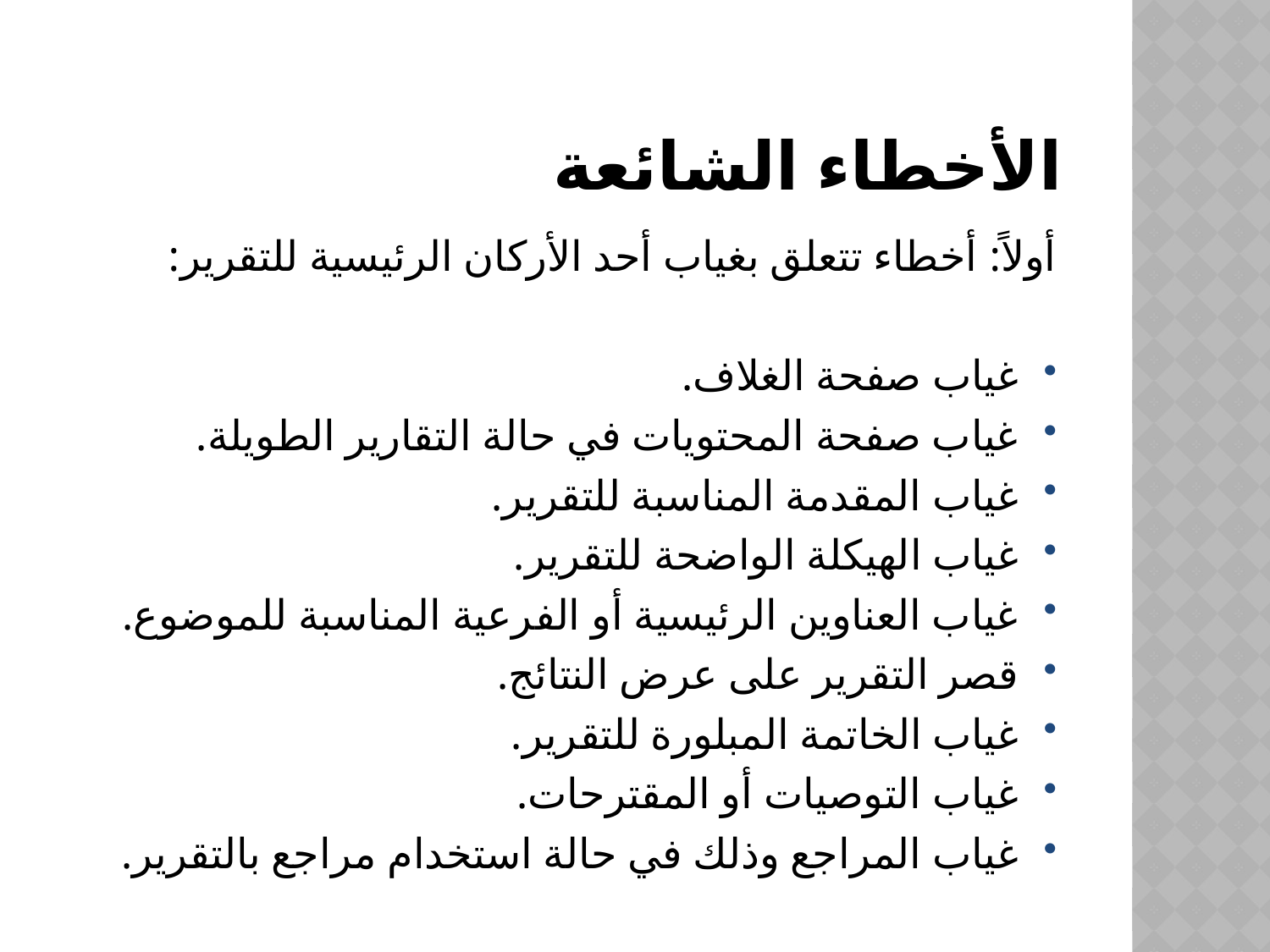

# الأخطاء الشائعة
أولاً: أخطاء تتعلق بغياب أحد الأركان الرئيسية للتقرير:

غياب صفحة الغلاف.
غياب صفحة المحتويات في حالة التقارير الطويلة.
غياب المقدمة المناسبة للتقرير.
غياب الهيكلة الواضحة للتقرير.
غياب العناوين الرئيسية أو الفرعية المناسبة للموضوع.
قصر التقرير على عرض النتائج.
غياب الخاتمة المبلورة للتقرير.
غياب التوصيات أو المقترحات.
غياب المراجع وذلك في حالة استخدام مراجع بالتقرير.